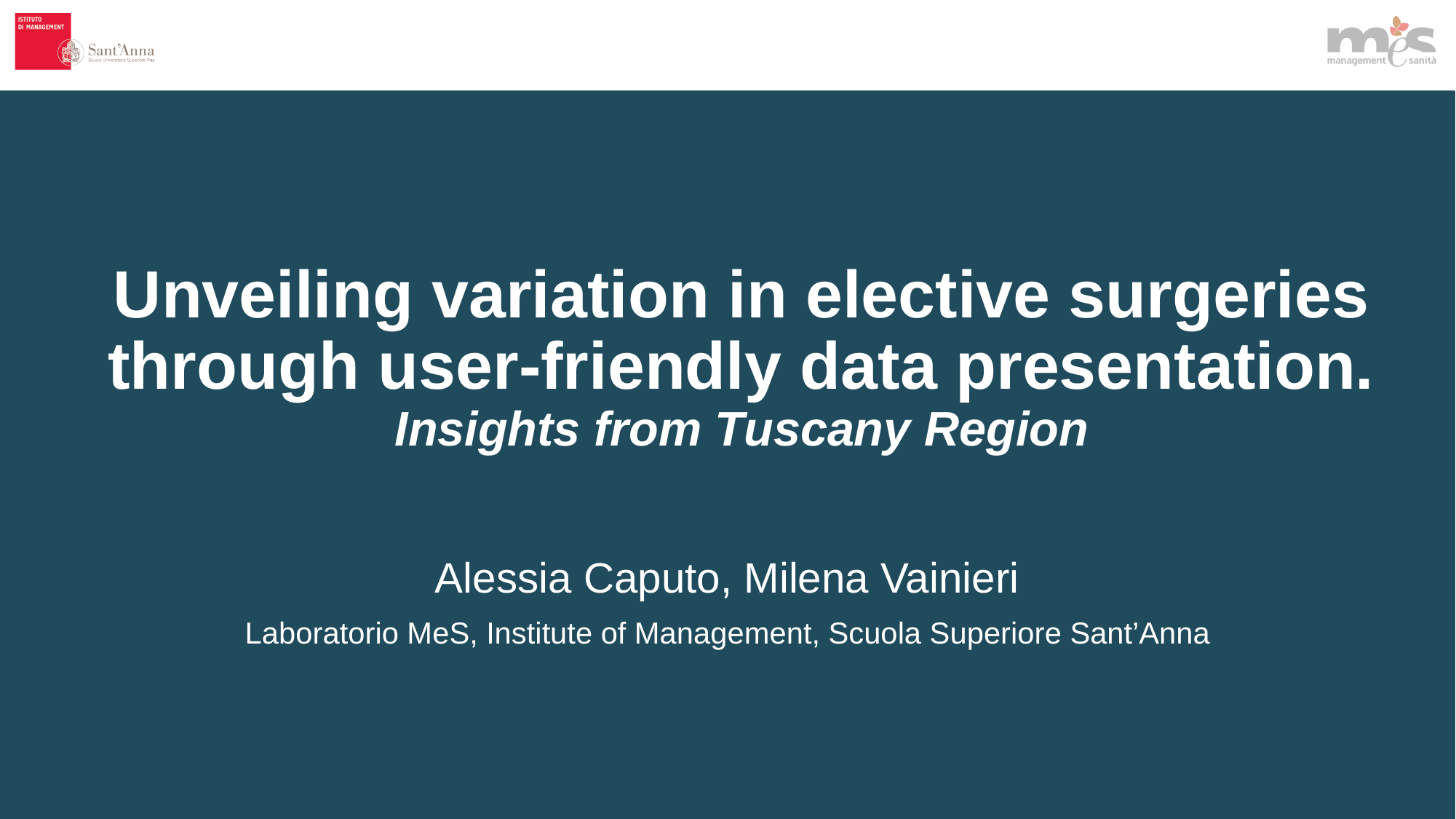

# Unveiling variation in elective surgeries through user-friendly data presentation. Insights from Tuscany Region
Alessia Caputo, Milena Vainieri
Laboratorio MeS, Institute of Management, Scuola Superiore Sant’Anna